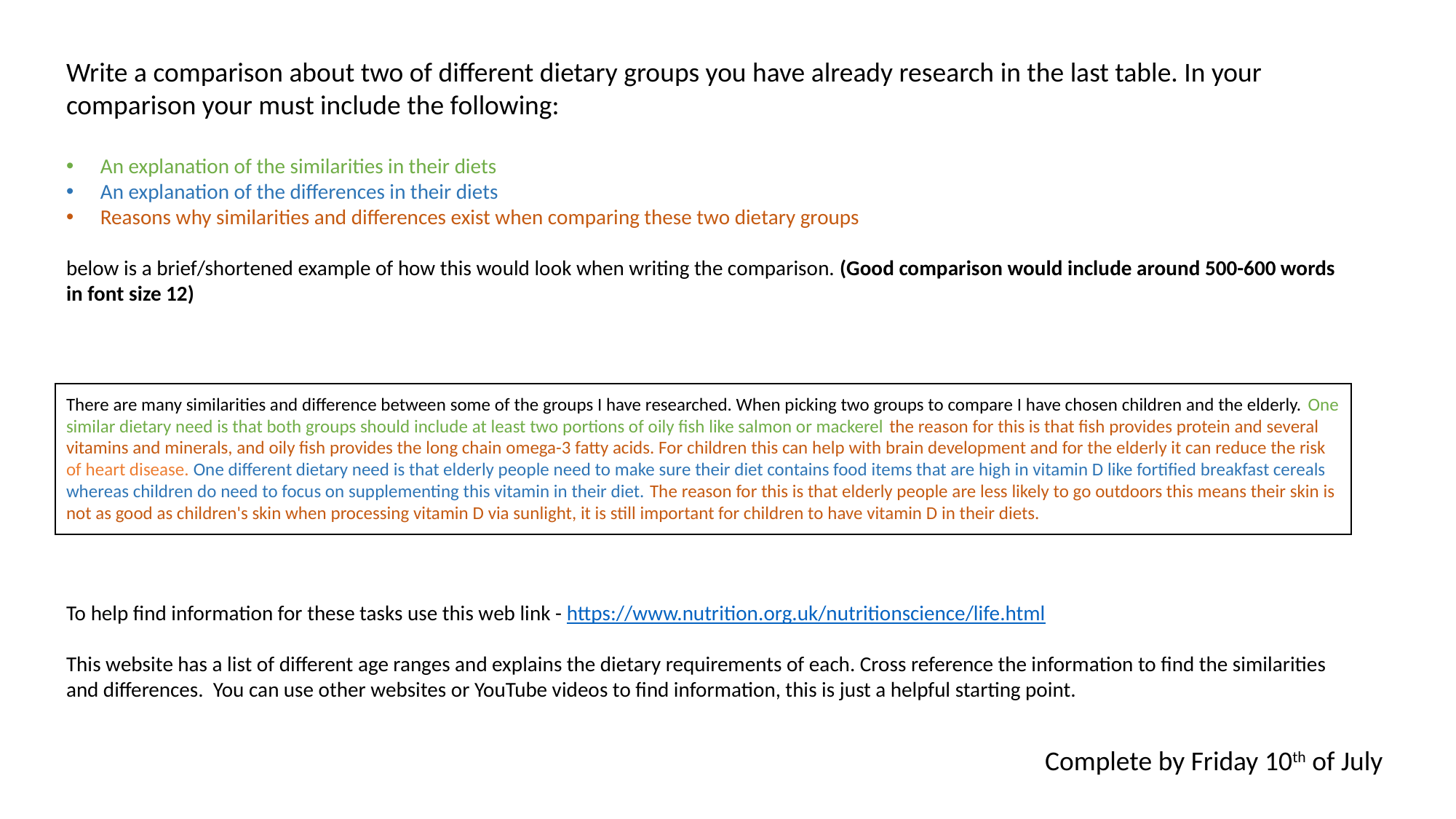

Write a comparison about two of different dietary groups you have already research in the last table. In your comparison your must include the following:

An explanation of the similarities in their diets
An explanation of the differences in their diets
Reasons why similarities and differences exist when comparing these two dietary groups

below is a brief/shortened example of how this would look when writing the comparison. (Good comparison would include around 500-600 words in font size 12)

There are many similarities and difference between some of the groups I have researched. When picking two groups to compare I have chosen children and the elderly. One similar dietary need is that both groups should include at least two portions of oily fish like salmon or mackerel the reason for this is that fish provides protein and several vitamins and minerals, and oily fish provides the long chain omega-3 fatty acids. For children this can help with brain development and for the elderly it can reduce the risk of heart disease. One different dietary need is that elderly people need to make sure their diet contains food items that are high in vitamin D like fortified breakfast cereals whereas children do need to focus on supplementing this vitamin in their diet. The reason for this is that elderly people are less likely to go outdoors this means their skin is not as good as children's skin when processing vitamin D via sunlight, it is still important for children to have vitamin D in their diets.

To help find information for these tasks use this web link - https://www.nutrition.org.uk/nutritionscience/life.html

This website has a list of different age ranges and explains the dietary requirements of each. Cross reference the information to find the similarities and differences.  You can use other websites or YouTube videos to find information, this is just a helpful starting point.

Complete by Friday 10th of July